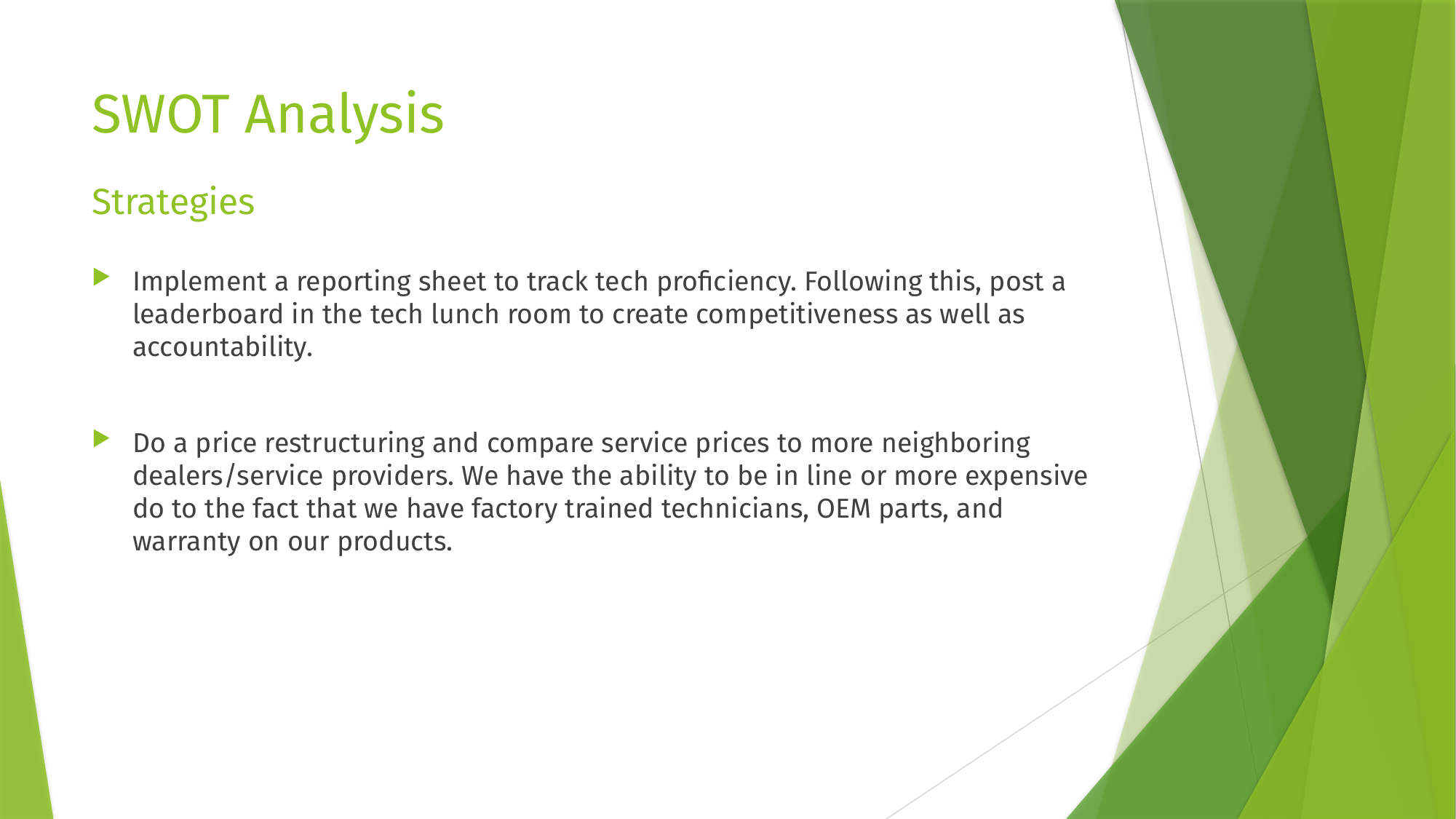

# SWOT Analysis
Strategies
Implement a reporting sheet to track tech proficiency. Following this, post a leaderboard in the tech lunch room to create competitiveness as well as accountability.

Do a price restructuring and compare service prices to more neighboring dealers/service providers. We have the ability to be in line or more expensive do to the fact that we have factory trained technicians, OEM parts, and warranty on our products.